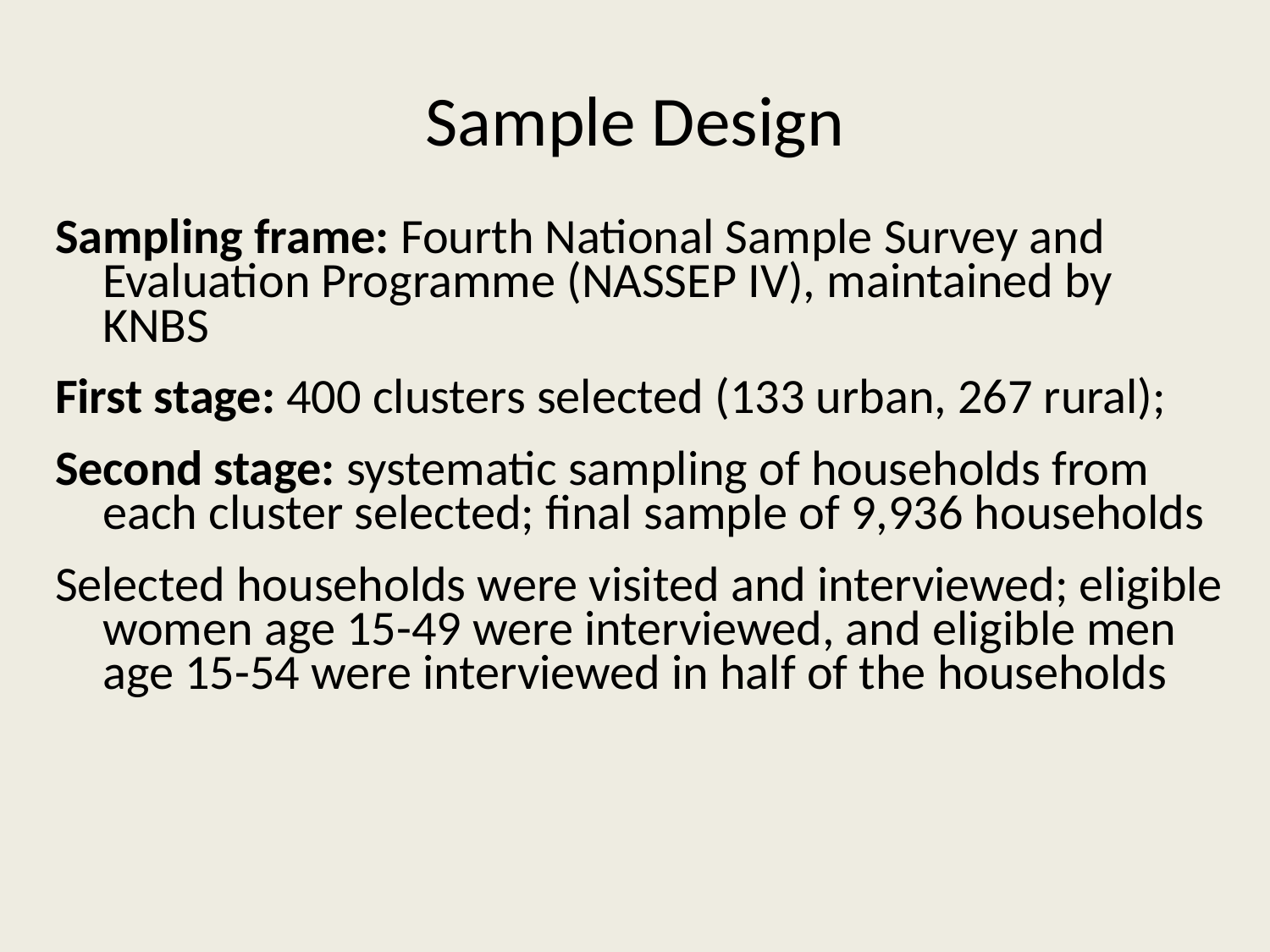

# Sample Design
Sampling frame: Fourth National Sample Survey and Evaluation Programme (NASSEP IV), maintained by KNBS
First stage: 400 clusters selected (133 urban, 267 rural);
Second stage: systematic sampling of households from each cluster selected; final sample of 9,936 households
Selected households were visited and interviewed; eligible women age 15-49 were interviewed, and eligible men age 15-54 were interviewed in half of the households